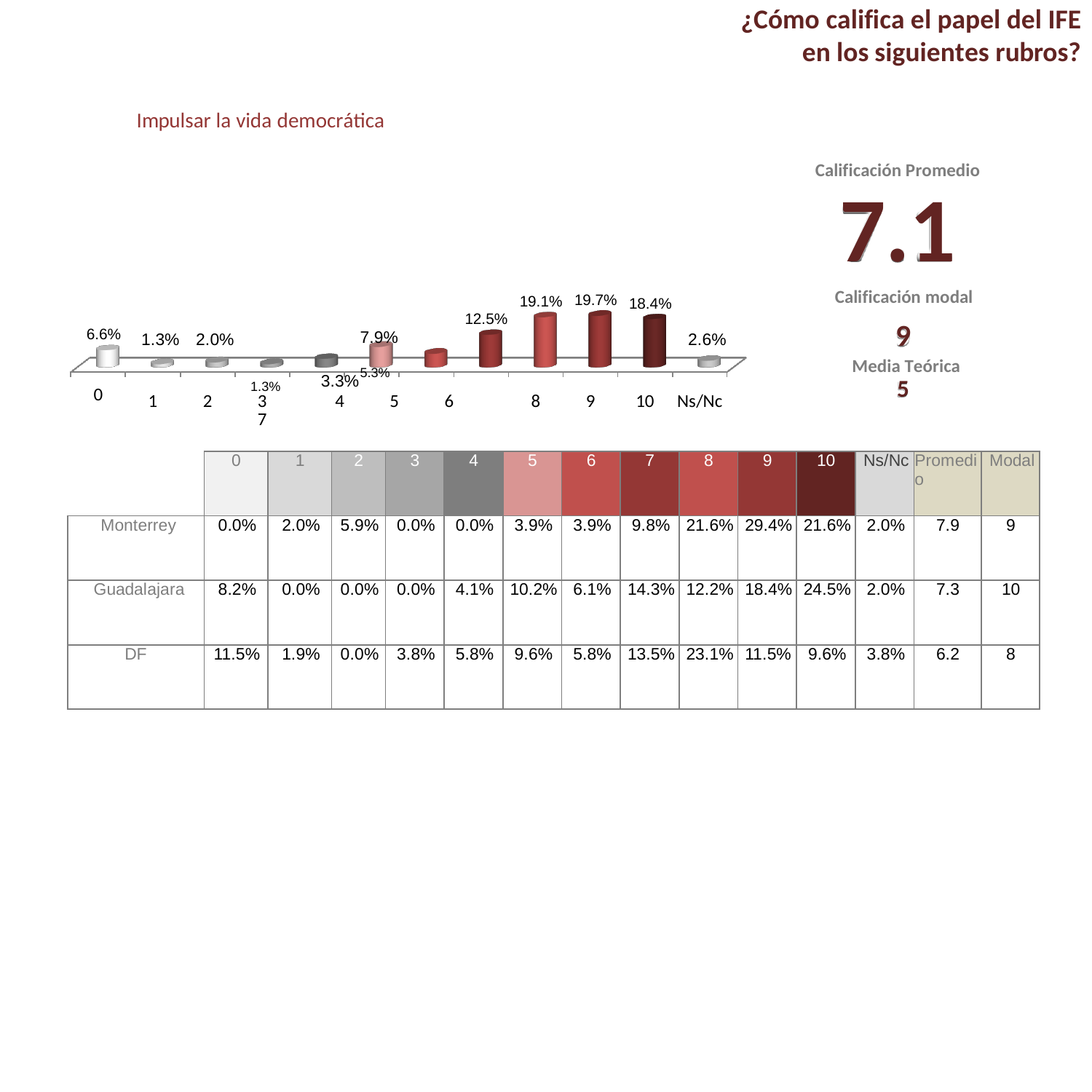

¿Cómo califica el papel del IFE
en los siguientes rubros?

Impulsar la vida democrática

Calificación Promedio
7.1
Calificación modal

9
Media Teórica
5

19.7%
19.1%
18.4%

12.5%
6.6%
| 1.3% | 2.0% | 7.9% 5.3% 1.3% 3.3% |  |  |  | 2.6% |
| --- | --- | --- | --- | --- | --- | --- |
| 1 | 2 | 3 4 5 6 7 | 8 | 9 | 10 | Ns/Nc |

0
|  | 0 | 1 | 2 | 3 | 4 | 5 | 6 | 7 | 8 | 9 | 10 | Ns/Nc | Promedio | Modal |
| --- | --- | --- | --- | --- | --- | --- | --- | --- | --- | --- | --- | --- | --- | --- |
| Monterrey | 0.0% | 2.0% | 5.9% | 0.0% | 0.0% | 3.9% | 3.9% | 9.8% | 21.6% | 29.4% | 21.6% | 2.0% | 7.9 | 9 |
| Guadalajara | 8.2% | 0.0% | 0.0% | 0.0% | 4.1% | 10.2% | 6.1% | 14.3% | 12.2% | 18.4% | 24.5% | 2.0% | 7.3 | 10 |
| DF | 11.5% | 1.9% | 0.0% | 3.8% | 5.8% | 9.6% | 5.8% | 13.5% | 23.1% | 11.5% | 9.6% | 3.8% | 6.2 | 8 |